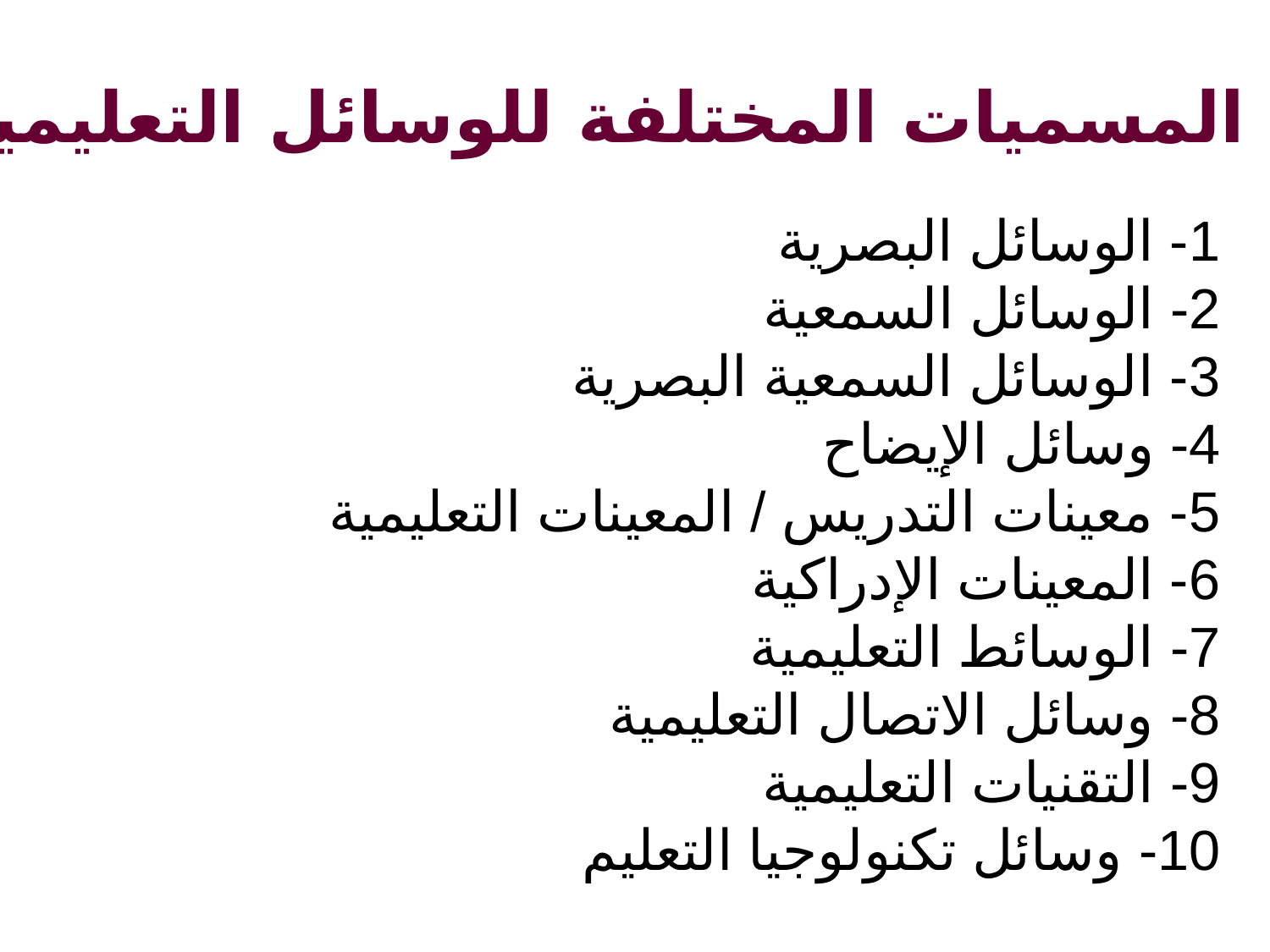

المسميات المختلفة للوسائل التعليمية
1- الوسائل البصرية
2- الوسائل السمعية
3- الوسائل السمعية البصرية
4- وسائل الإيضاح
5- معينات التدريس / المعينات التعليمية
6- المعينات الإدراكية
7- الوسائط التعليمية
8- وسائل الاتصال التعليمية
9- التقنيات التعليمية
10- وسائل تكنولوجيا التعليم